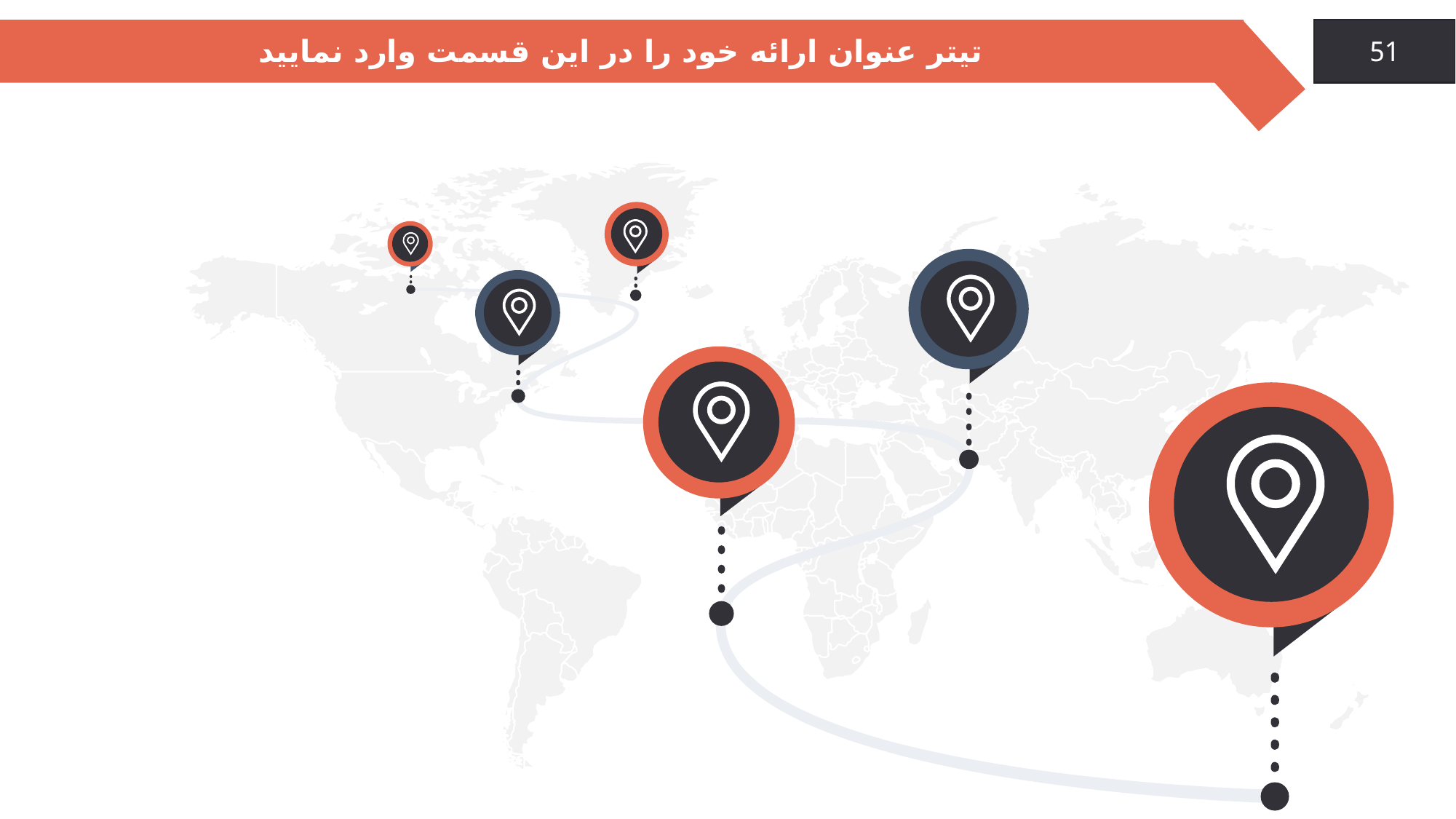

تیتر عنوان ارائه خود را در این قسمت وارد نمایید